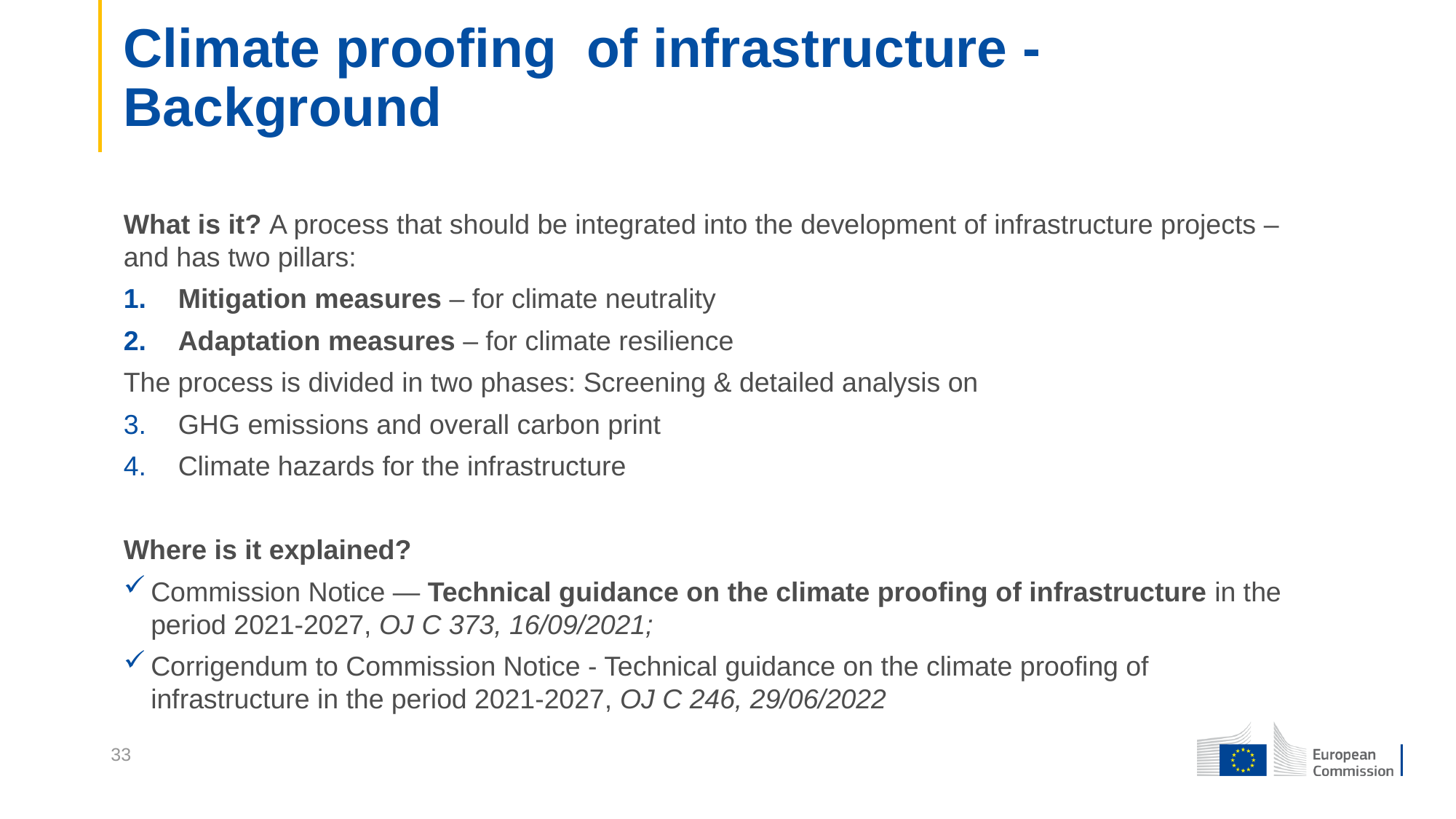

# Climate proofing  of infrastructure - Background
What is it? A process that should be integrated into the development of infrastructure projects – and has two pillars:
Mitigation measures – for climate neutrality
Adaptation measures – for climate resilience
The process is divided in two phases: Screening & detailed analysis on
GHG emissions and overall carbon print
Climate hazards for the infrastructure

Where is it explained?
Commission Notice — Technical guidance on the climate proofing of infrastructure in the period 2021-2027, OJ C 373, 16/09/2021;
Corrigendum to Commission Notice - Technical guidance on the climate proofing of infrastructure in the period 2021-2027, OJ C 246, 29/06/2022

33